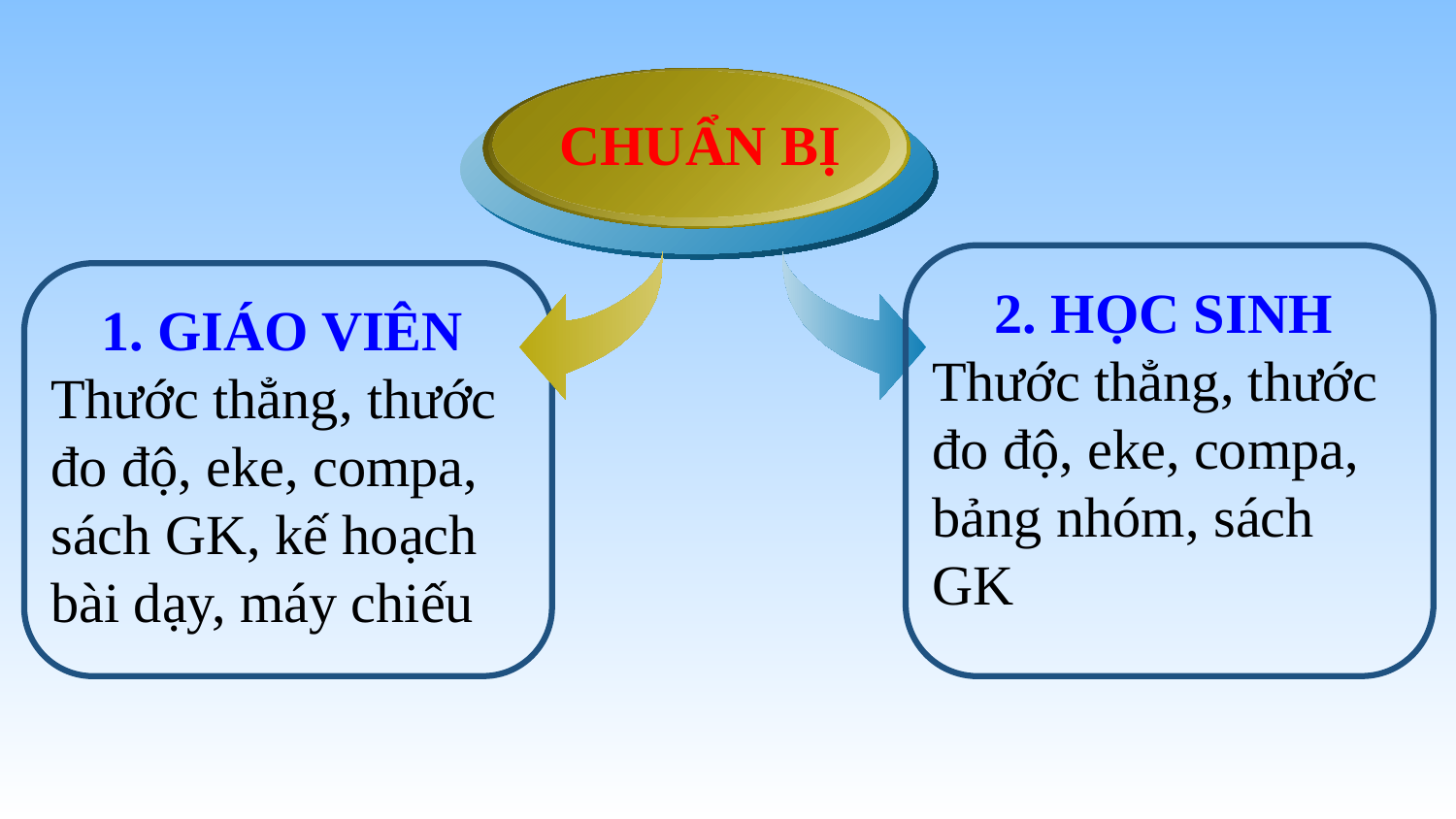

CHUẨN BỊ

2. HỌC SINH
Thước thẳng, thước đo độ, eke, compa, bảng nhóm, sách GK
1. GIÁO VIÊN
Thước thẳng, thước đo độ, eke, compa, sách GK, kế hoạch bài dạy, máy chiếu